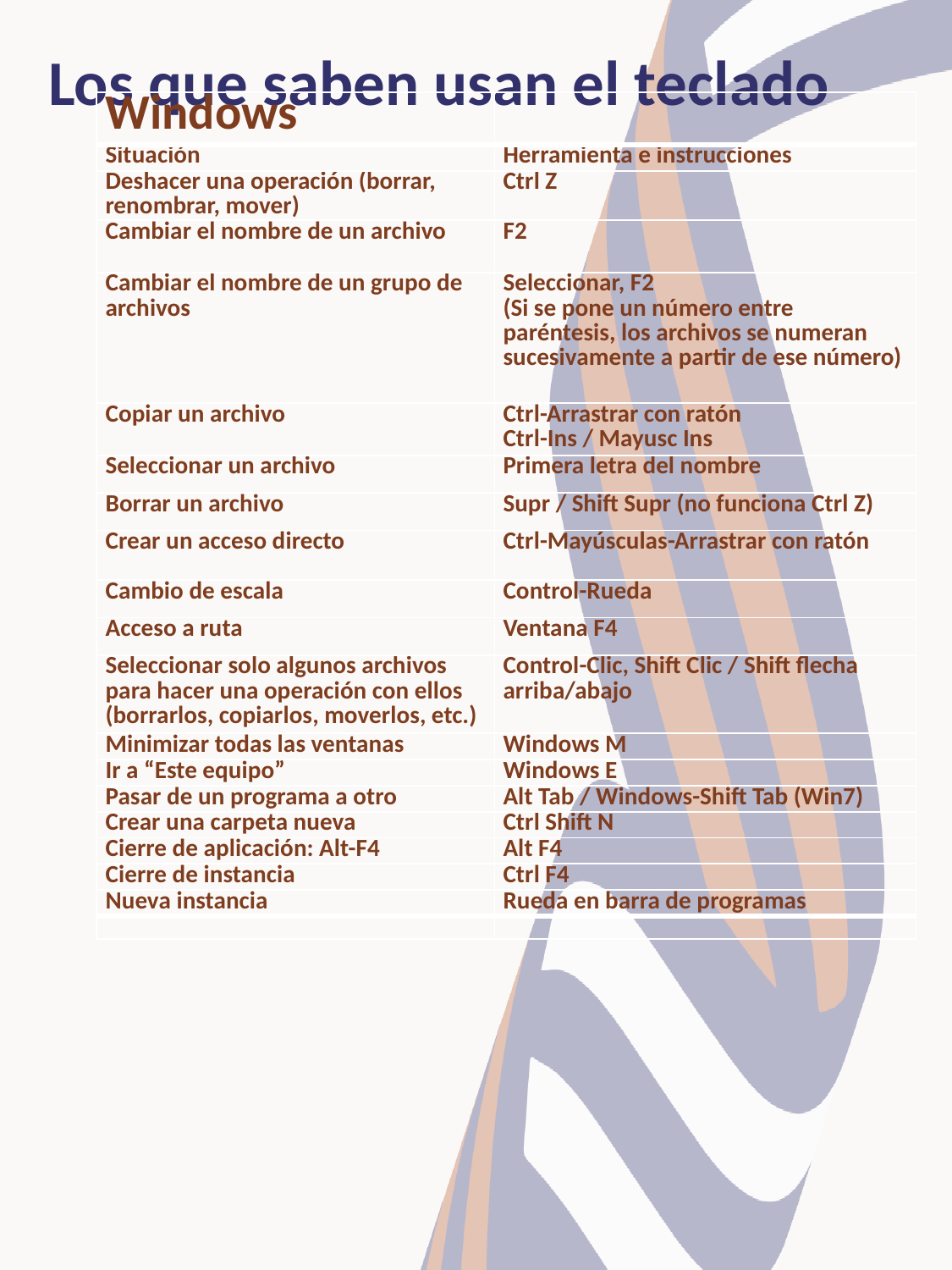

# Los que saben usan el teclado
| Windows |  |
| --- | --- |
| Situación | Herramienta e instrucciones |
| Deshacer una operación (borrar, renombrar, mover) | Ctrl Z |
| Cambiar el nombre de un archivo | F2 |
| Cambiar el nombre de un grupo de archivos | Seleccionar, F2 (Si se pone un número entre paréntesis, los archivos se numeran sucesivamente a partir de ese número) |
| Copiar un archivo | Ctrl-Arrastrar con ratón Ctrl-Ins / Mayusc Ins |
| Seleccionar un archivo | Primera letra del nombre |
| Borrar un archivo | Supr / Shift Supr (no funciona Ctrl Z) |
| Crear un acceso directo | Ctrl-Mayúsculas-Arrastrar con ratón |
| Cambio de escala | Control-Rueda |
| Acceso a ruta | Ventana F4 |
| Seleccionar solo algunos archivos para hacer una operación con ellos (borrarlos, copiarlos, moverlos, etc.) | Control-Clic, Shift Clic / Shift flecha arriba/abajo |
| Minimizar todas las ventanas | Windows M |
| Ir a “Este equipo” | Windows E |
| Pasar de un programa a otro | Alt Tab / Windows-Shift Tab (Win7) |
| Crear una carpeta nueva | Ctrl Shift N |
| Cierre de aplicación: Alt-F4 | Alt F4 |
| Cierre de instancia | Ctrl F4 |
| Nueva instancia | Rueda en barra de programas |
|  |  |